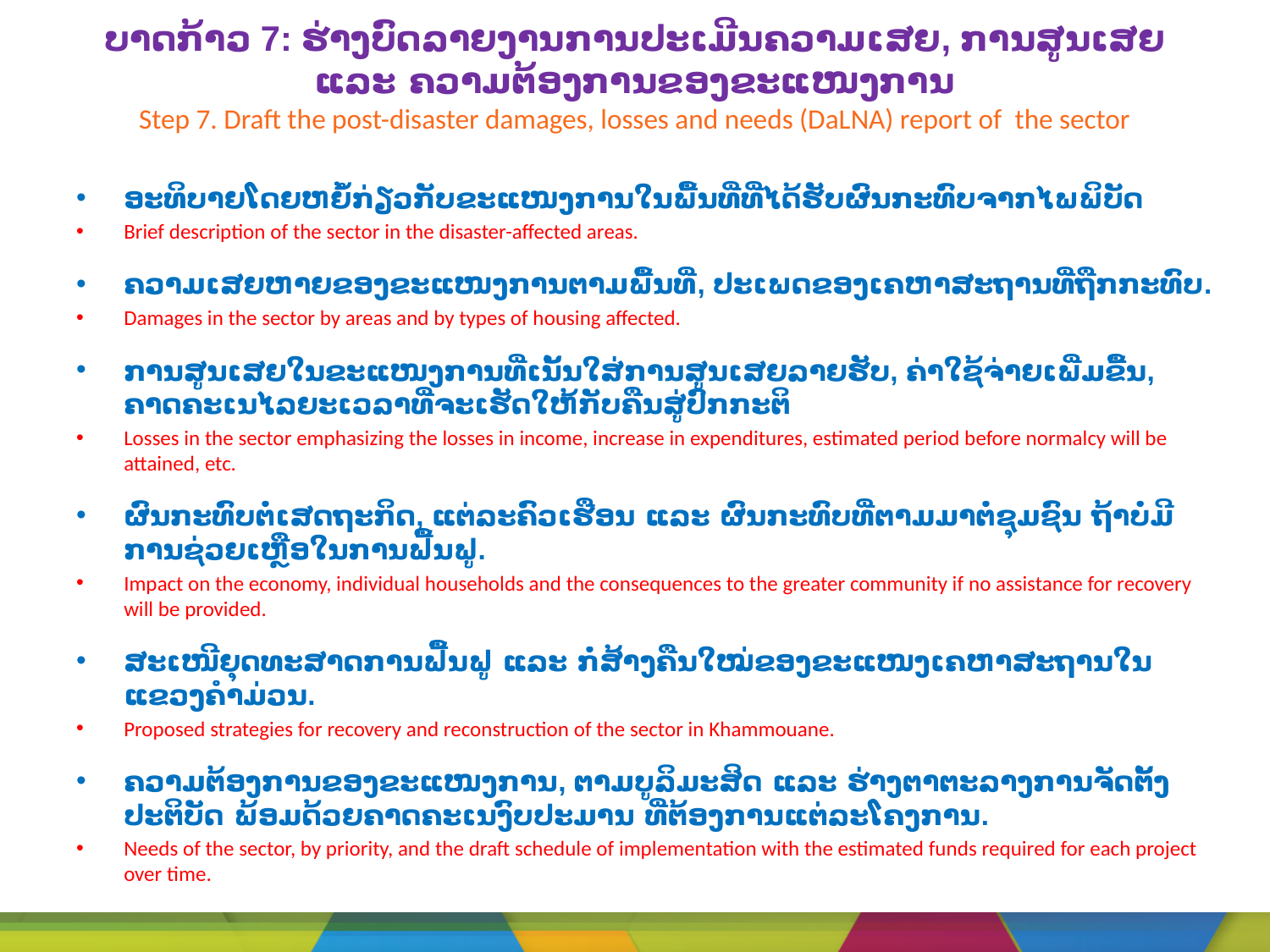

# ບາດກ້າວ 7: ຮ່າງບົດລາຍງານການປະເມີນຄວາມເສຍ, ການສູນເສຍ ແລະ ຄວາມຕ້ອງການຂອງຂະແໜງການ Step 7. Draft the post-disaster damages, losses and needs (DaLNA) report of  the sector
ອະທິບາຍໂດຍຫຍໍ້ກ່ຽວກັບຂະແໜງການໃນພື້ນທີ່ທີ່ໄດ້ຮັບຜົນກະທົບຈາກໄພພິບັດ
Brief description of the sector in the disaster-affected areas.

ຄວາມເສຍຫາຍຂອງຂະແໜງການຕາມພື້ນທີ່, ປະເພດຂອງເຄຫາສະຖານທີ່ຖືກກະທົບ.
Damages in the sector by areas and by types of housing affected.

ການສູນເສຍໃນຂະແໜງການທີ່ເນັ້ນໃສ່ການສູນເສຍລາຍຮັບ, ຄ່າໃຊ້ຈ່າຍເພີ່ມຂື້ນ, ຄາດຄະເນໄລຍະເວລາທີ່ຈະເຮັດໃຫ້ກັບຄືນສູ່ປົກກະຕິ
Losses in the sector emphasizing the losses in income, increase in expenditures, estimated period before normalcy will be attained, etc.

ຜົນກະທົບຕໍ່ເສດຖະກິດ, ແຕ່ລະຄົວເຮືອນ ແລະ ຜົນກະທົບທີ່ຕາມມາຕໍ່ຊຸມຊົນ ຖ້າບໍ່ມີການຊ່ວຍເຫຼືອໃນການຟື້ນຟູ.
Impact on the economy, individual households and the consequences to the greater community if no assistance for recovery will be provided.

ສະເໜີຍຸດທະສາດການຟື້ນຟູ ແລະ ກໍ່ສ້າງຄືນໃໝ່ຂອງຂະແໜງເຄຫາສະຖານໃນແຂວງຄໍາມ່ວນ.
Proposed strategies for recovery and reconstruction of the sector in Khammouane.

ຄວາມຕ້ອງການຂອງຂະແໜງການ, ຕາມບູລິມະສິດ ແລະ ຮ່າງຕາຕະລາງການຈັດຕັ້ງປະຕິບັດ ພ້ອມດ້ວຍຄາດຄະເນງົບປະມານ ທີ່ຕ້ອງການແຕ່ລະໂຄງການ.
Needs of the sector, by priority, and the draft schedule of implementation with the estimated funds required for each project over time.